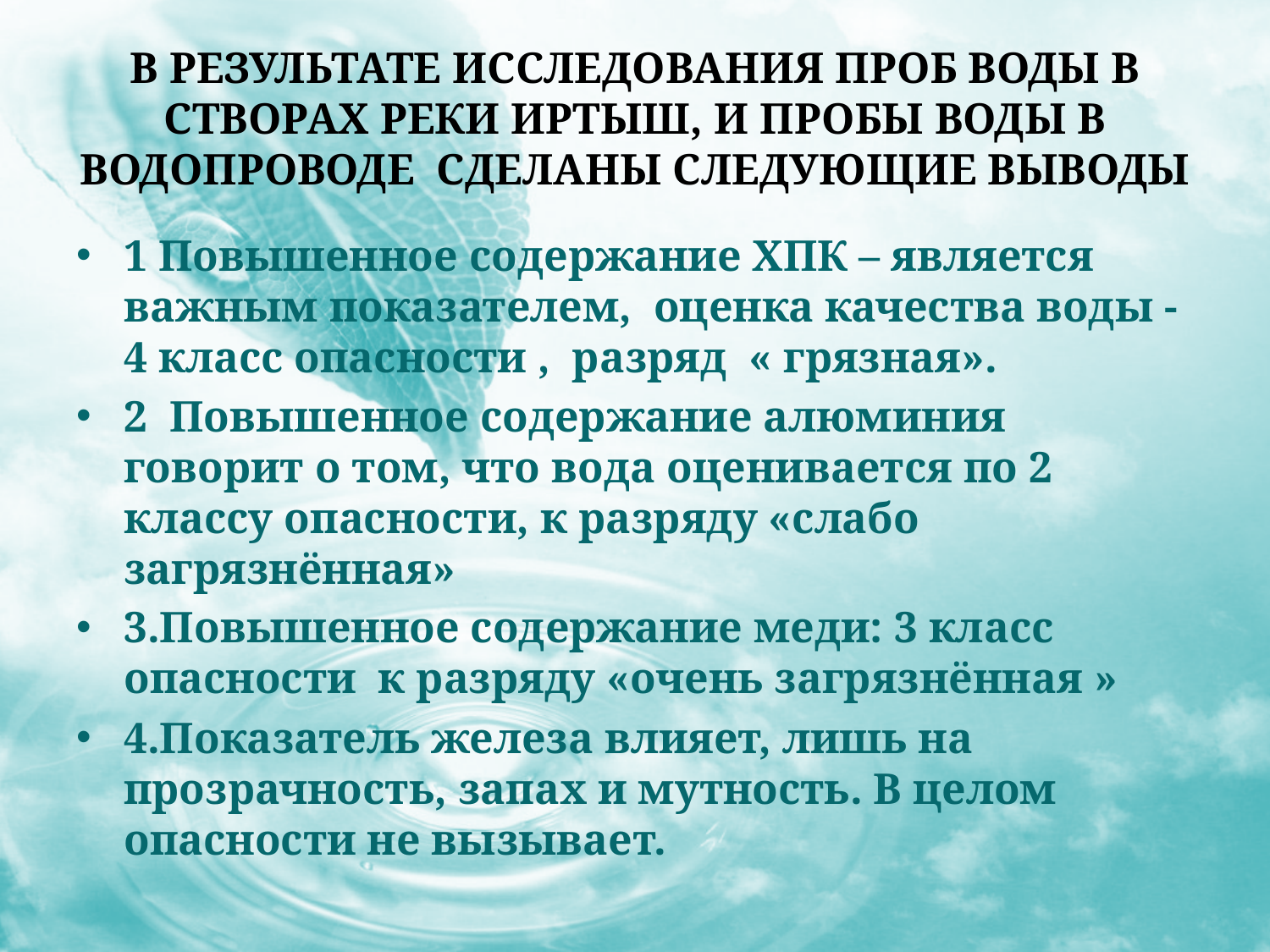

# В результате исследования проб воды в створах реки Иртыш, и пробы воды в водопроводе  сделаны следующие выводы
1 Повышенное содержание ХПК – является   важным показателем,  оценка качества воды - 4 класс опасности ,  разряд  « грязная».
2  Повышенное содержание алюминия говорит о том, что вода оценивается по 2 классу опасности, к разряду «слабо загрязнённая»
3.Повышенное содержание меди: 3 класс опасности  к разряду «очень загрязнённая »
4.Показатель железа влияет, лишь на прозрачность, запах и мутность. В целом опасности не вызывает.